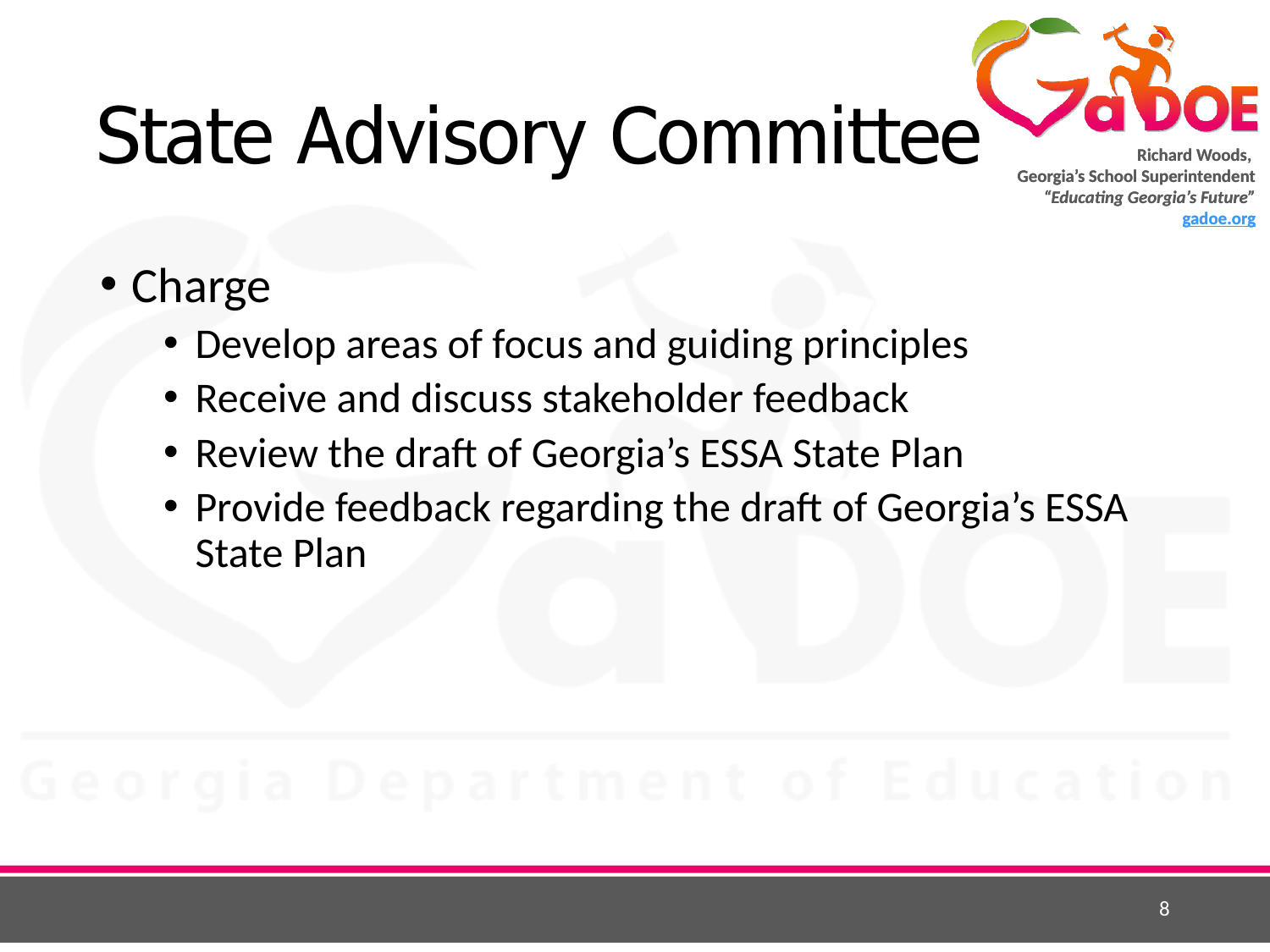

# State Advisory Committee
Charge
Develop areas of focus and guiding principles
Receive and discuss stakeholder feedback
Review the draft of Georgia’s ESSA State Plan
Provide feedback regarding the draft of Georgia’s ESSA State Plan
8